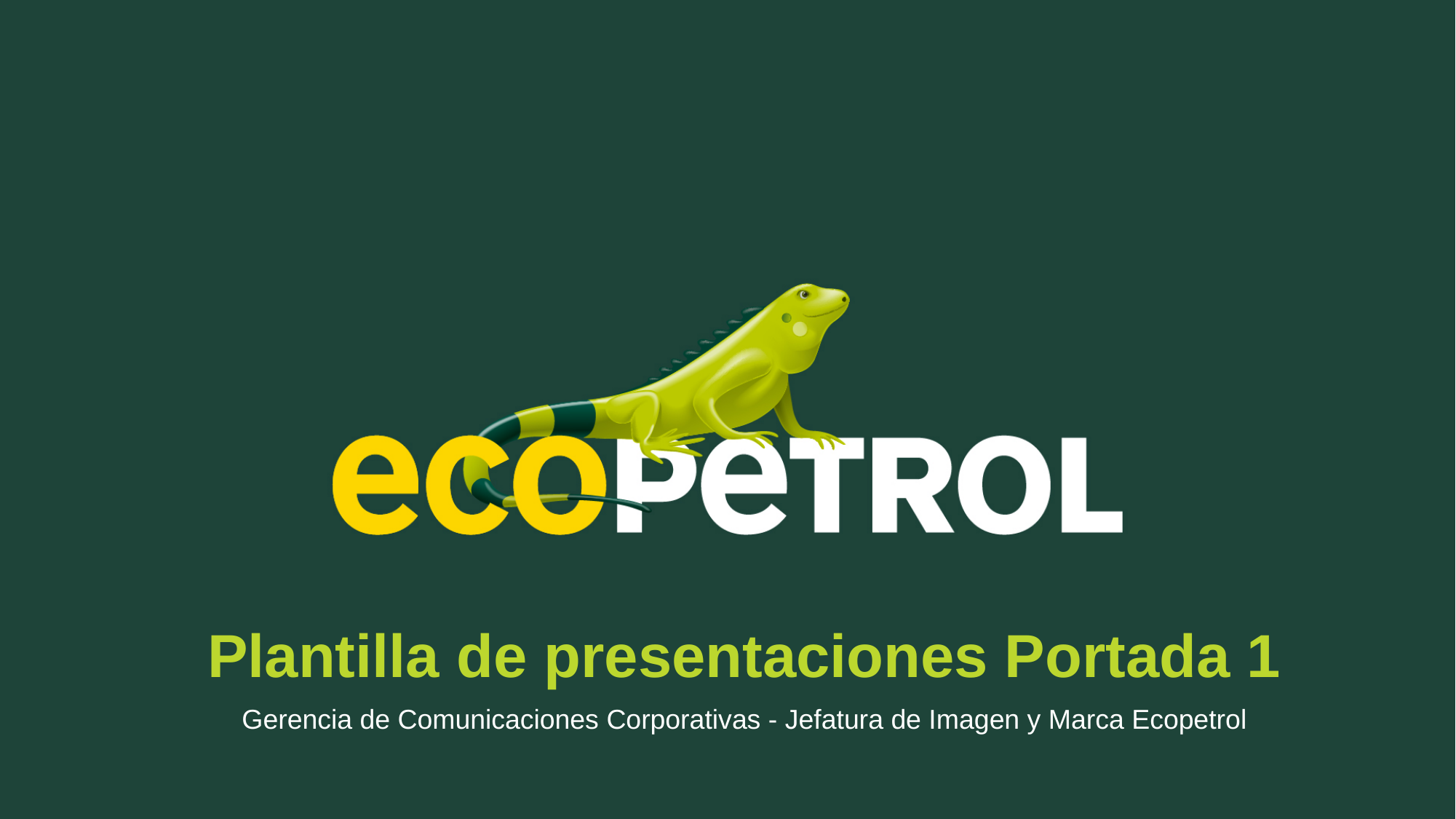

# Plantilla de presentaciones Portada 1
Gerencia de Comunicaciones Corporativas - Jefatura de Imagen y Marca Ecopetrol